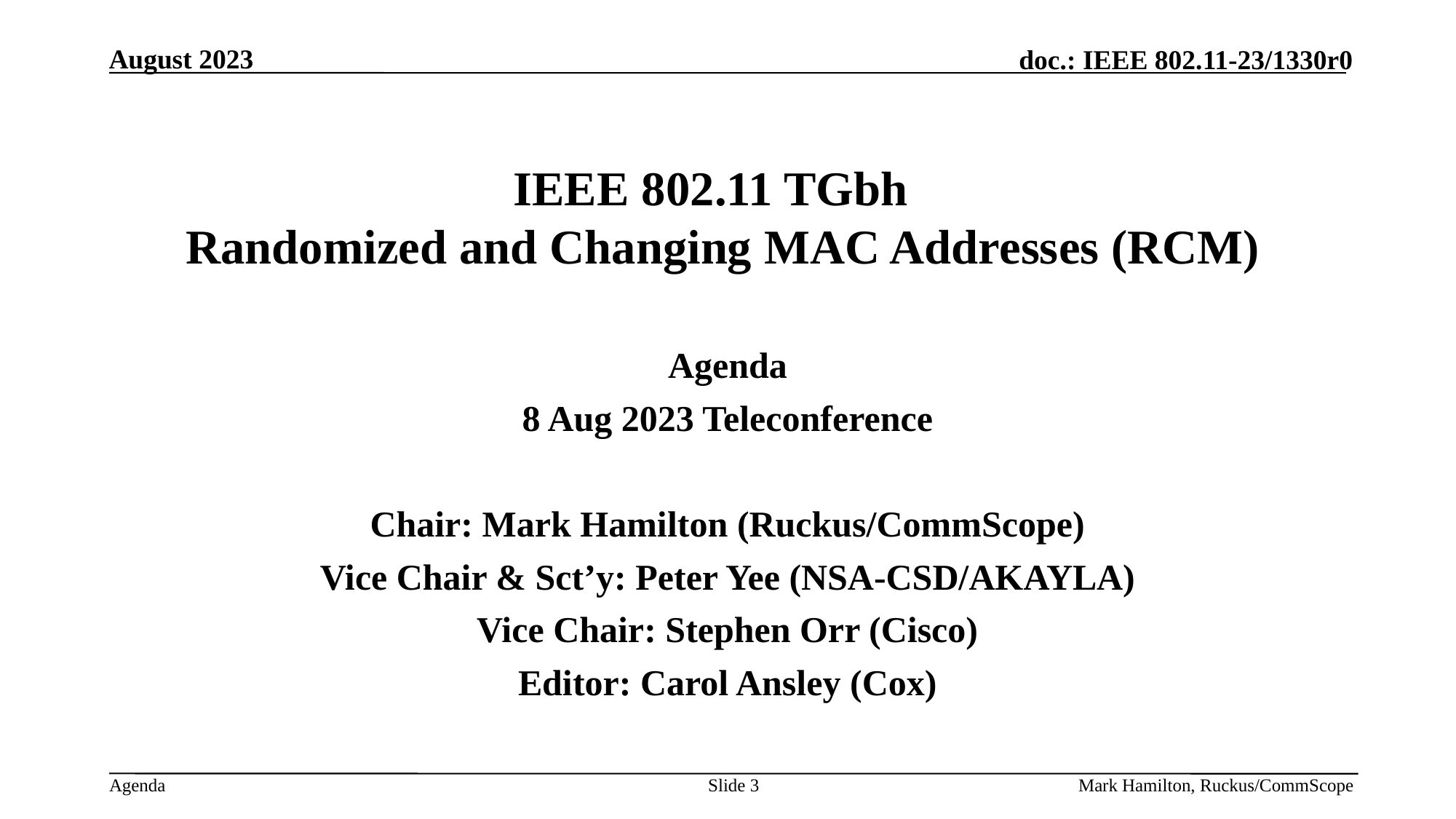

# IEEE 802.11 TGbh Randomized and Changing MAC Addresses (RCM)
Agenda
8 Aug 2023 Teleconference

Chair: Mark Hamilton (Ruckus/CommScope)
Vice Chair & Sct’y: Peter Yee (NSA-CSD/AKAYLA)
Vice Chair: Stephen Orr (Cisco)
Editor: Carol Ansley (Cox)

Slide 3